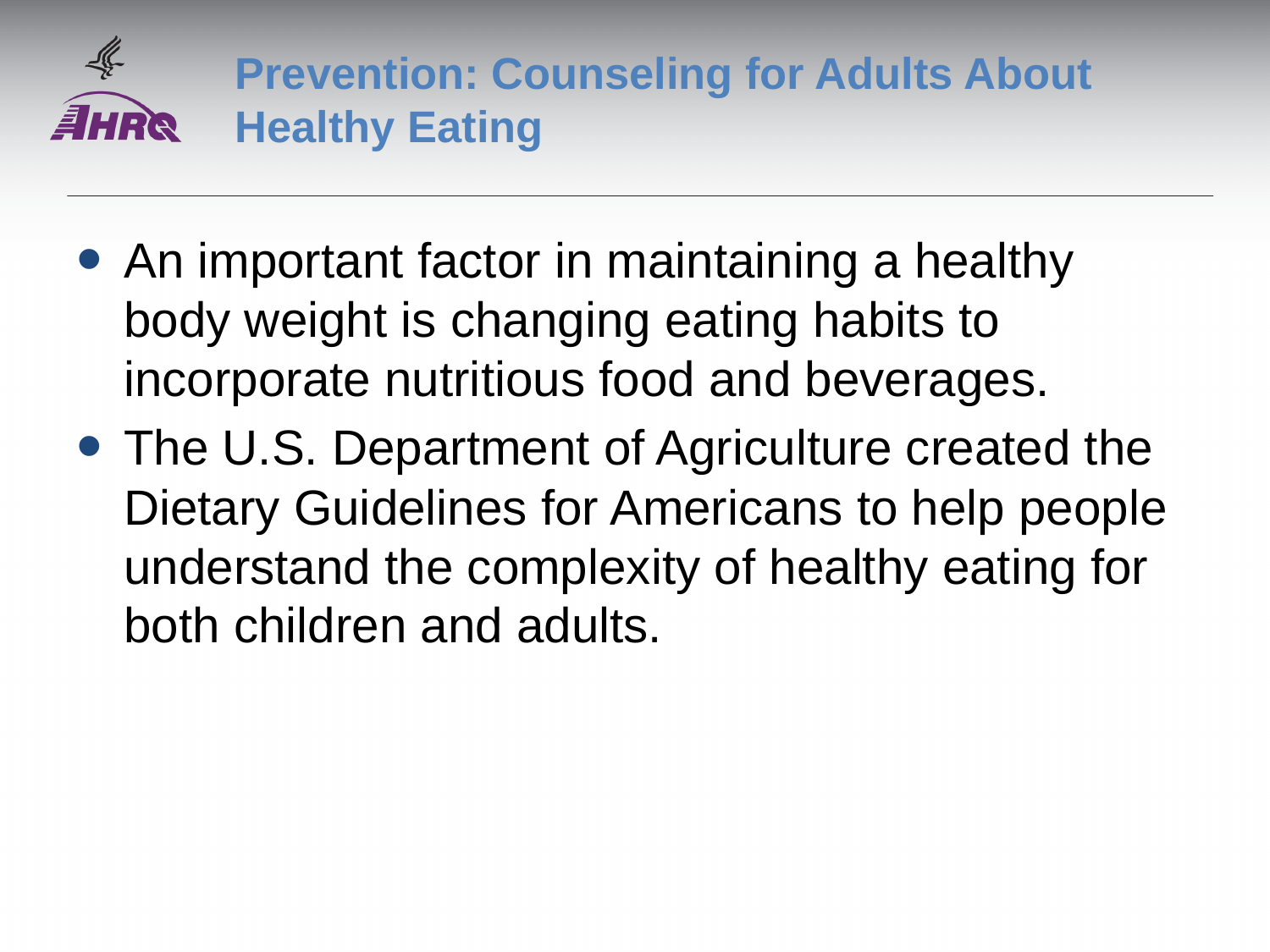

# Prevention: Counseling for Adults About Healthy Eating
An important factor in maintaining a healthy body weight is changing eating habits to incorporate nutritious food and beverages.
The U.S. Department of Agriculture created the Dietary Guidelines for Americans to help people understand the complexity of healthy eating for both children and adults.